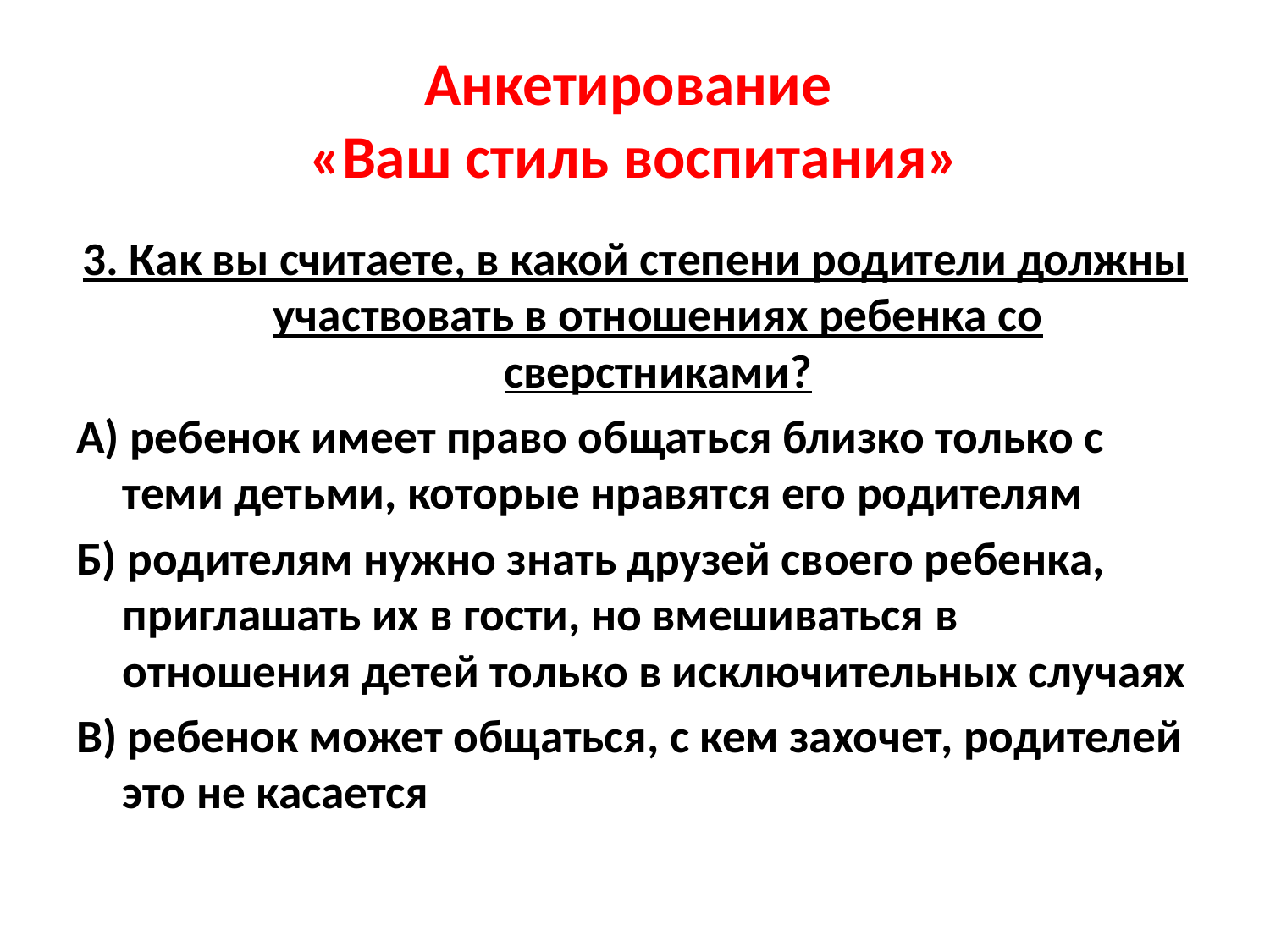

# Анкетирование «Ваш стиль воспитания»
3. Как вы считаете, в какой степени родители должны участвовать в отношениях ребенка со сверстниками?
А) ребенок имеет право общаться близко только с теми детьми, которые нравятся его родителям
Б) родителям нужно знать друзей своего ребенка, приглашать их в гости, но вмешиваться в отношения детей только в исключительных случаях
В) ребенок может общаться, с кем захочет, родителей это не касается